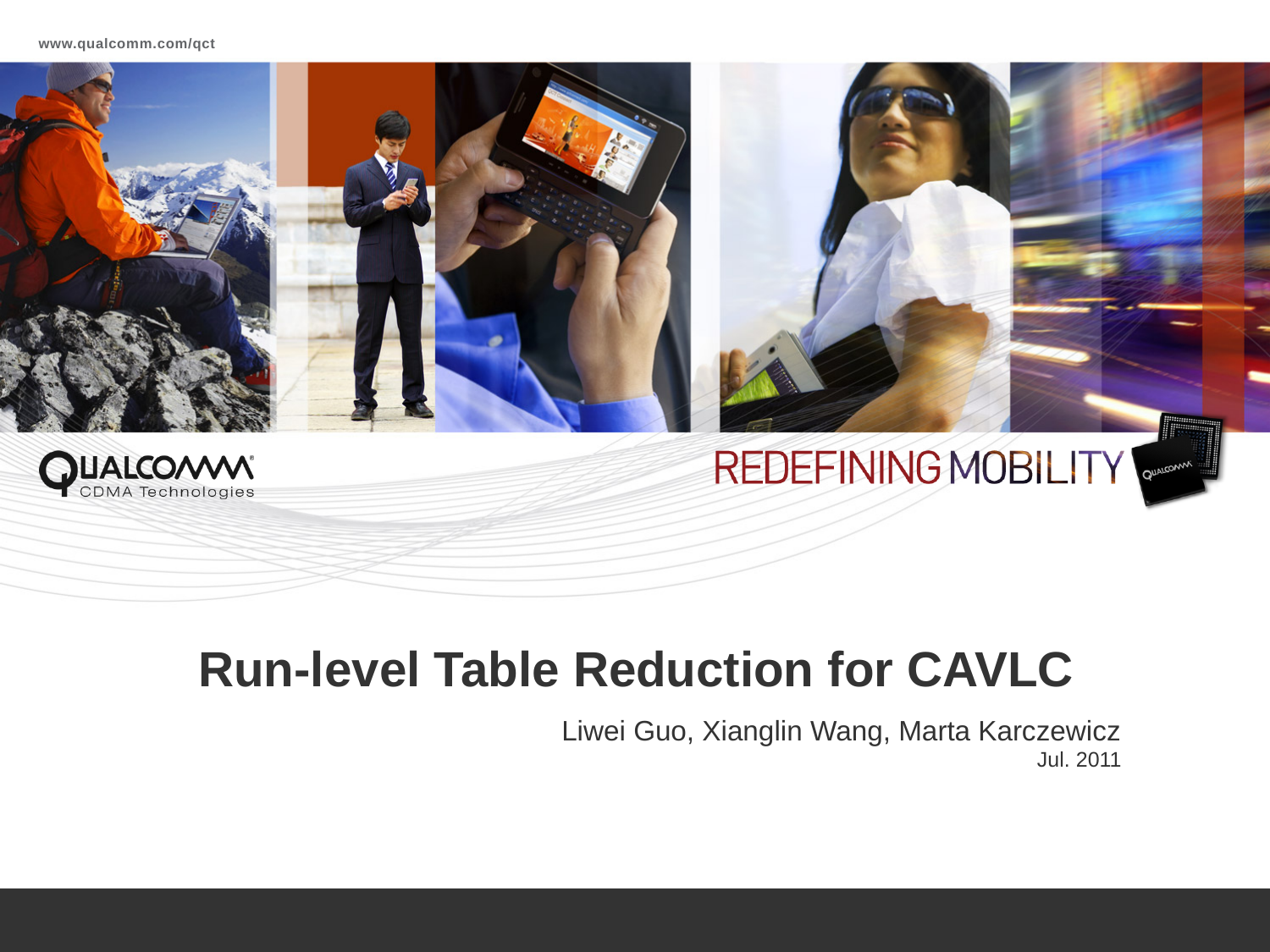

# Run-level Table Reduction for CAVLC
Liwei Guo, Xianglin Wang, Marta Karczewicz
Jul. 2011